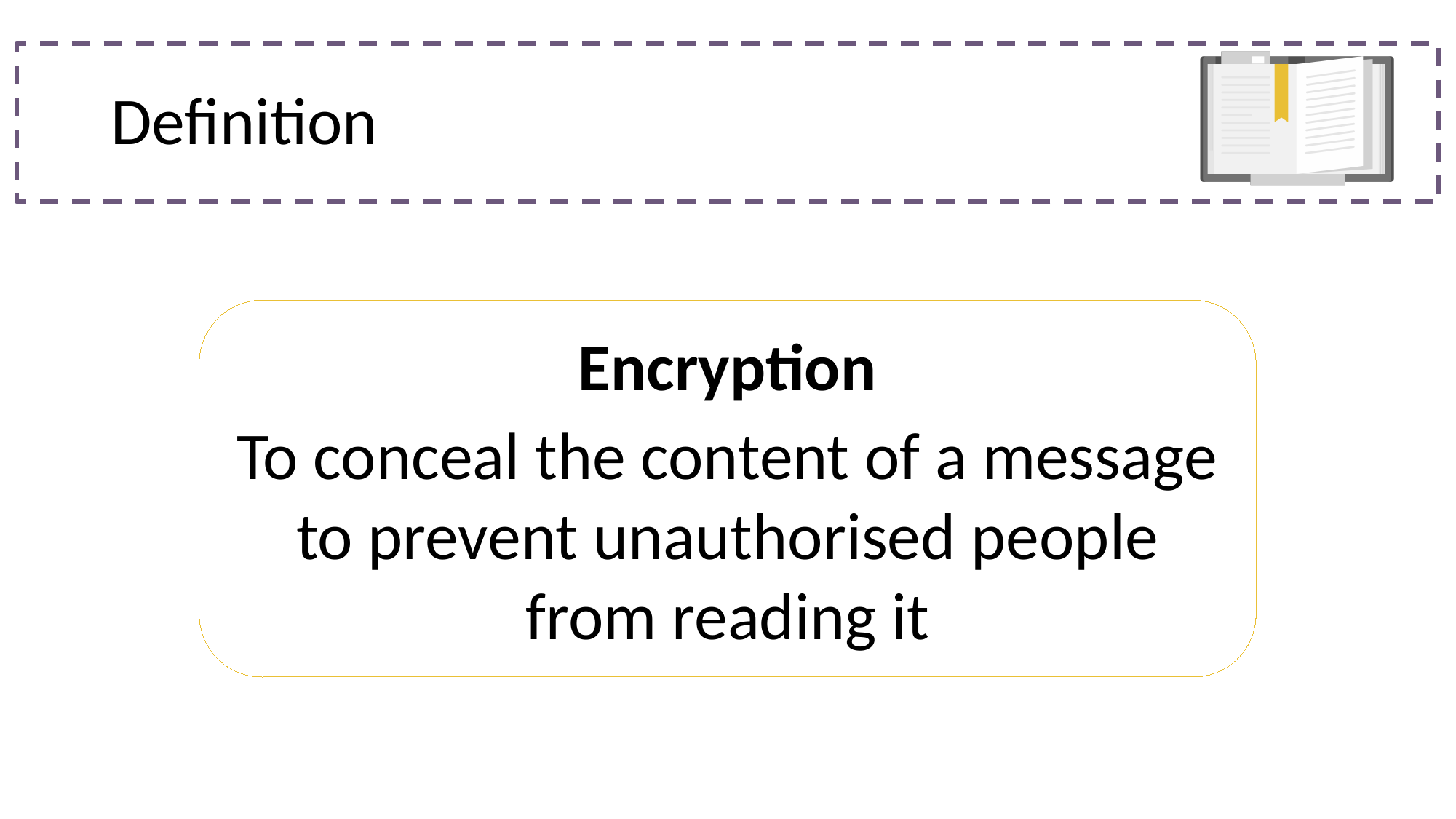

# Definition
Encryption
To conceal the content of a message to prevent unauthorised people from reading it